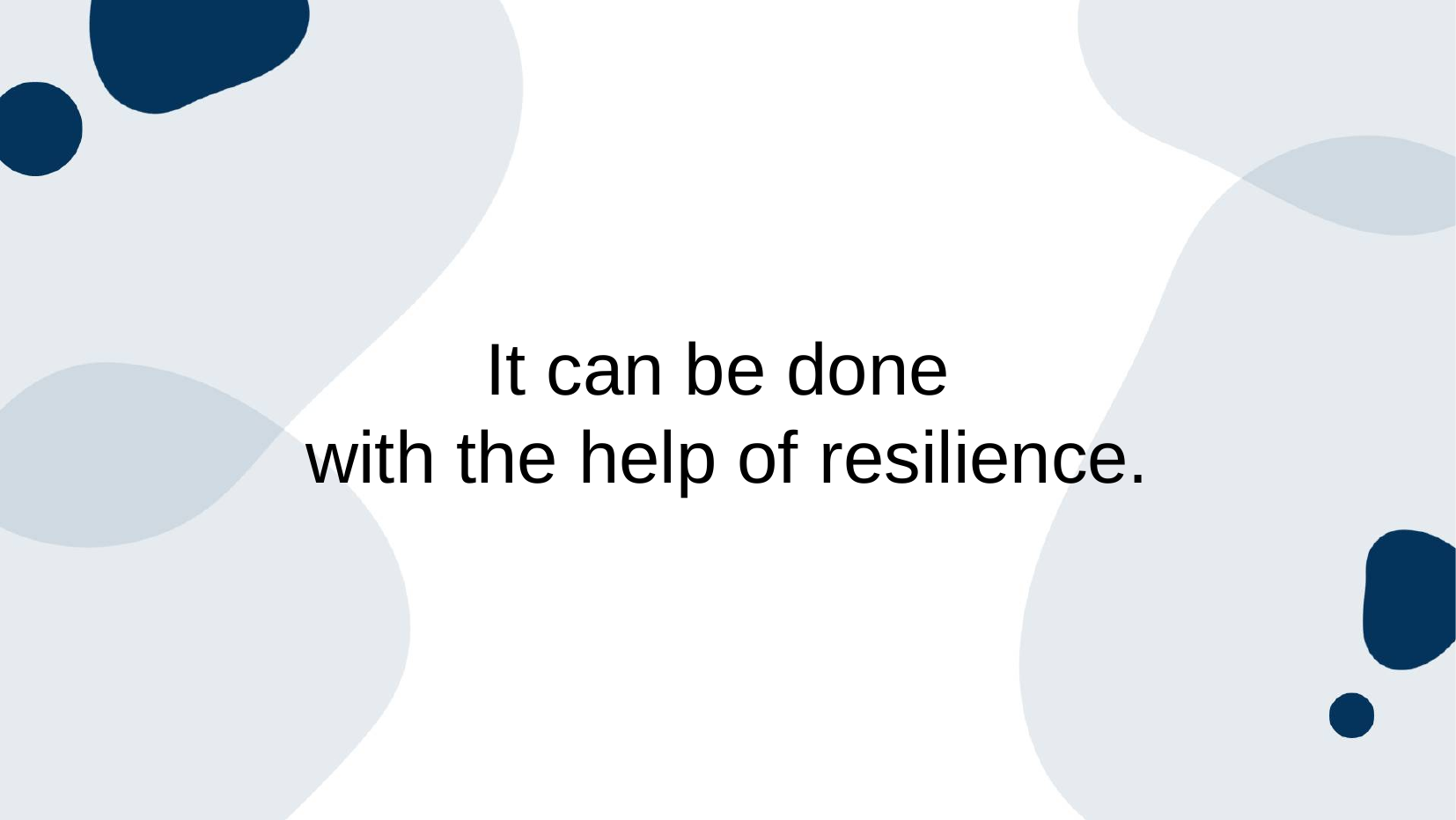

# It can be done
with the help of resilience.